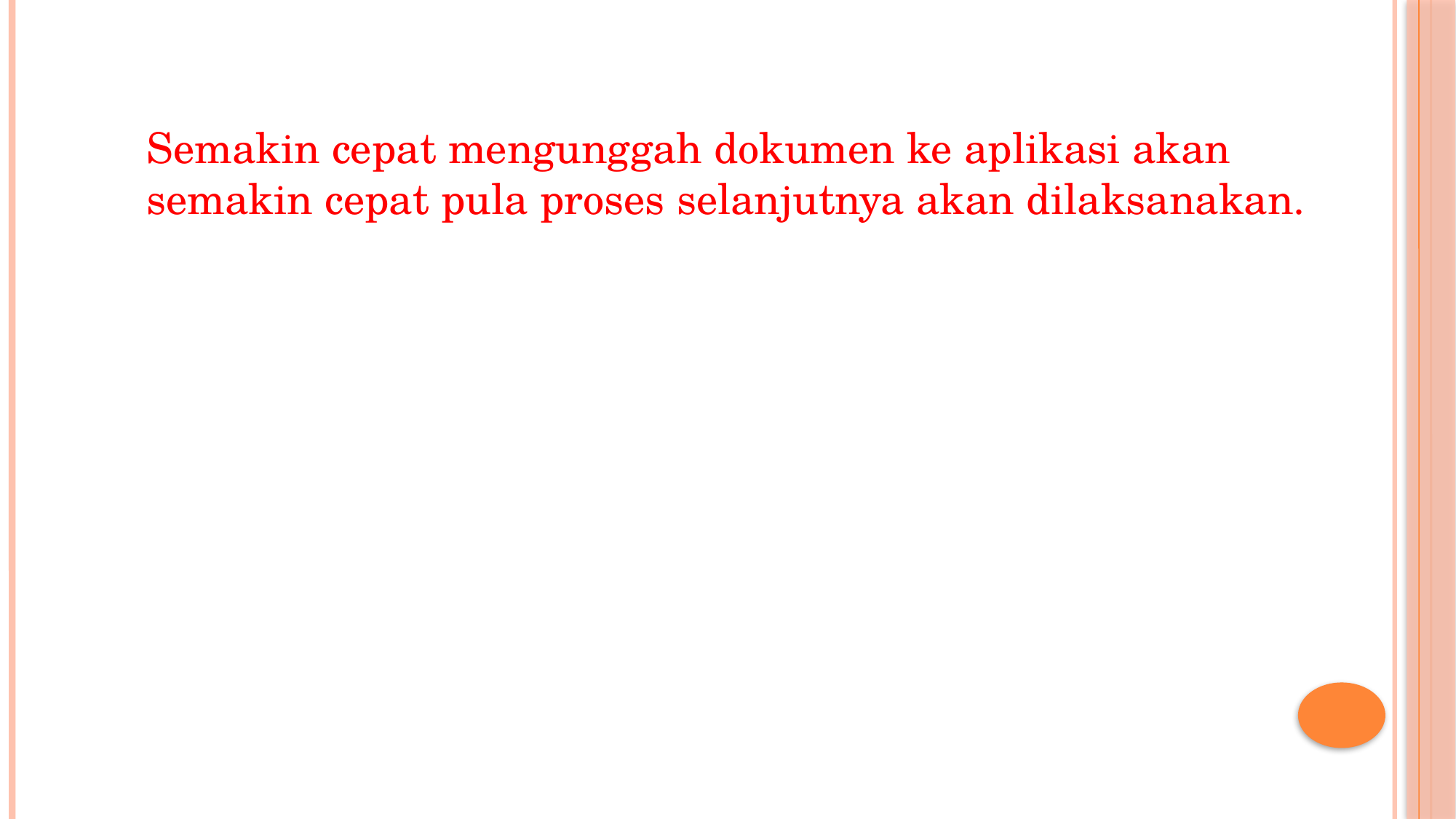

Semakin cepat mengunggah dokumen ke aplikasi akan semakin cepat pula proses selanjutnya akan dilaksanakan.